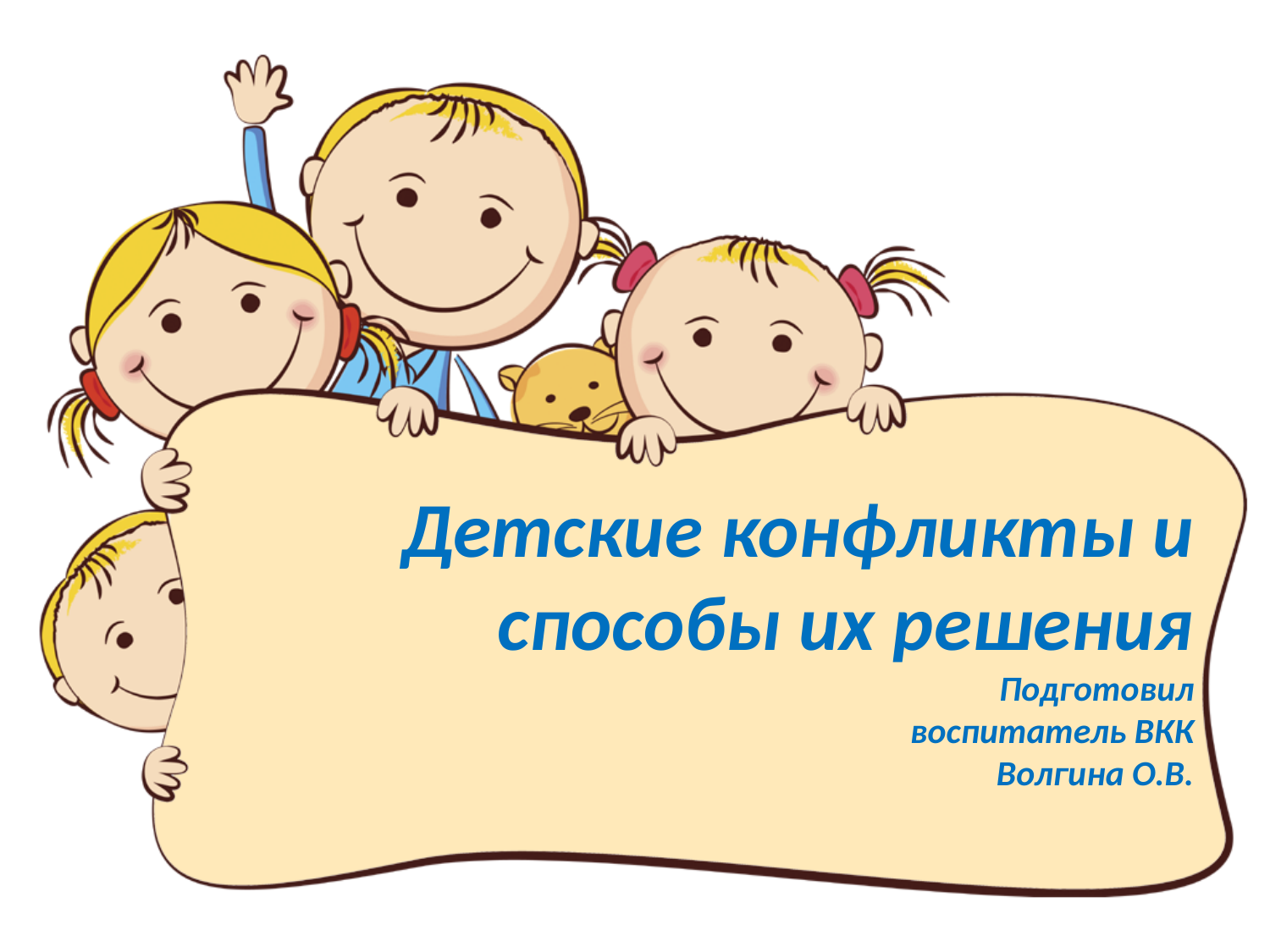

# Детские конфликты и способы их решения Подготовил воспитатель ВКК Волгина О.В.